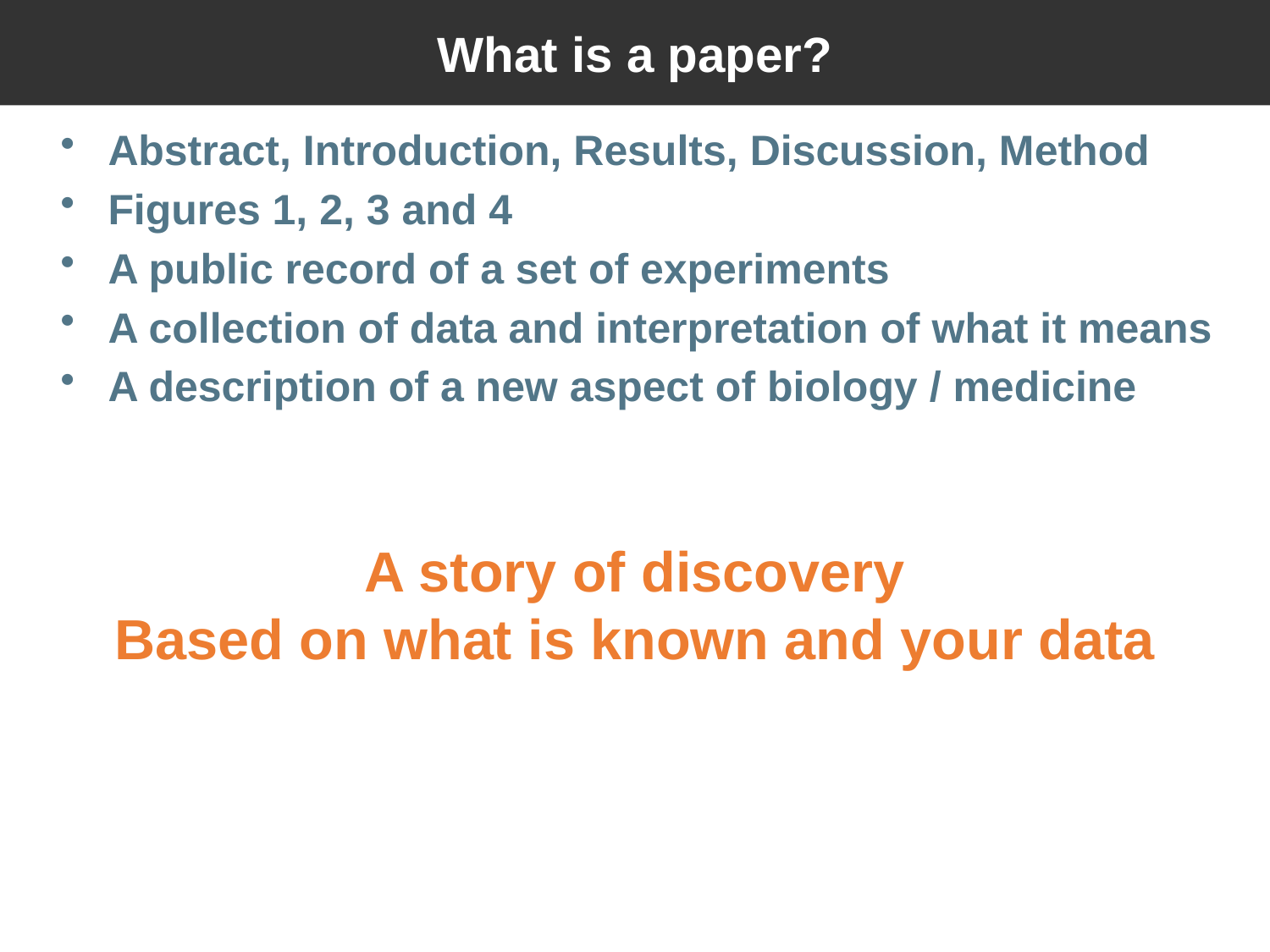

# What is a paper?
Abstract, Introduction, Results, Discussion, Method
Figures 1, 2, 3 and 4
A public record of a set of experiments
A collection of data and interpretation of what it means
A description of a new aspect of biology / medicine

A story of discovery
Based on what is known and your data